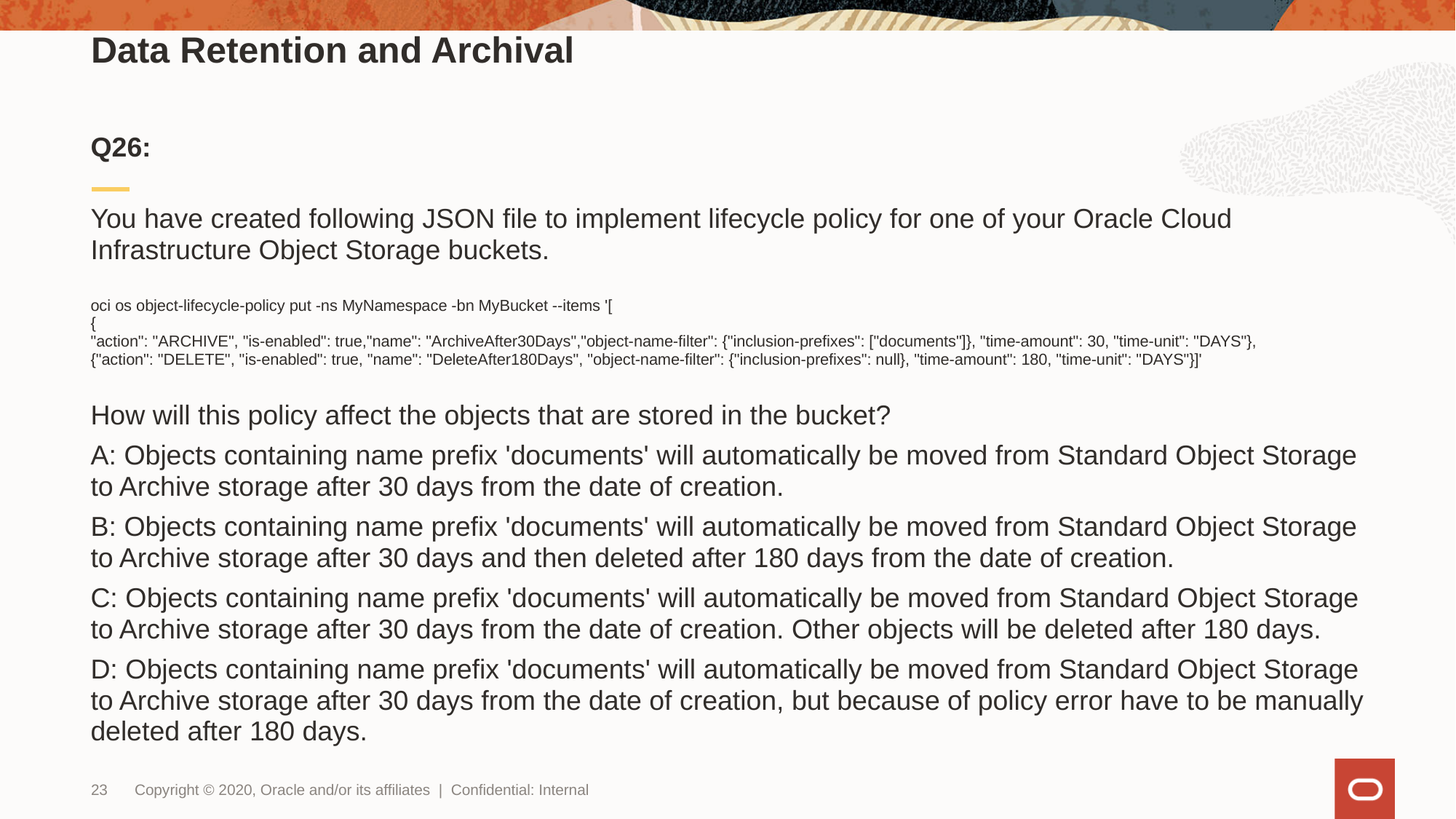

# Data Retention and Archival
Q26:
You have created following JSON file to implement lifecycle policy for one of your Oracle Cloud Infrastructure Object Storage buckets.
oci os object-lifecycle-policy put -ns MyNamespace -bn MyBucket --items '[
{
"action": "ARCHIVE", "is-enabled": true,"name": "ArchiveAfter30Days","object-name-filter": {"inclusion-prefixes": ["documents"]}, "time-amount": 30, "time-unit": "DAYS"},
{"action": "DELETE", "is-enabled": true, "name": "DeleteAfter180Days", "object-name-filter": {"inclusion-prefixes": null}, "time-amount": 180, "time-unit": "DAYS"}]'
How will this policy affect the objects that are stored in the bucket?
A: Objects containing name prefix 'documents' will automatically be moved from Standard Object Storage to Archive storage after 30 days from the date of creation.
B: Objects containing name prefix 'documents' will automatically be moved from Standard Object Storage to Archive storage after 30 days and then deleted after 180 days from the date of creation.
C: Objects containing name prefix 'documents' will automatically be moved from Standard Object Storage to Archive storage after 30 days from the date of creation. Other objects will be deleted after 180 days.
D: Objects containing name prefix 'documents' will automatically be moved from Standard Object Storage to Archive storage after 30 days from the date of creation, but because of policy error have to be manually deleted after 180 days.
23
Copyright © 2020, Oracle and/or its affiliates  |  Confidential: Internal